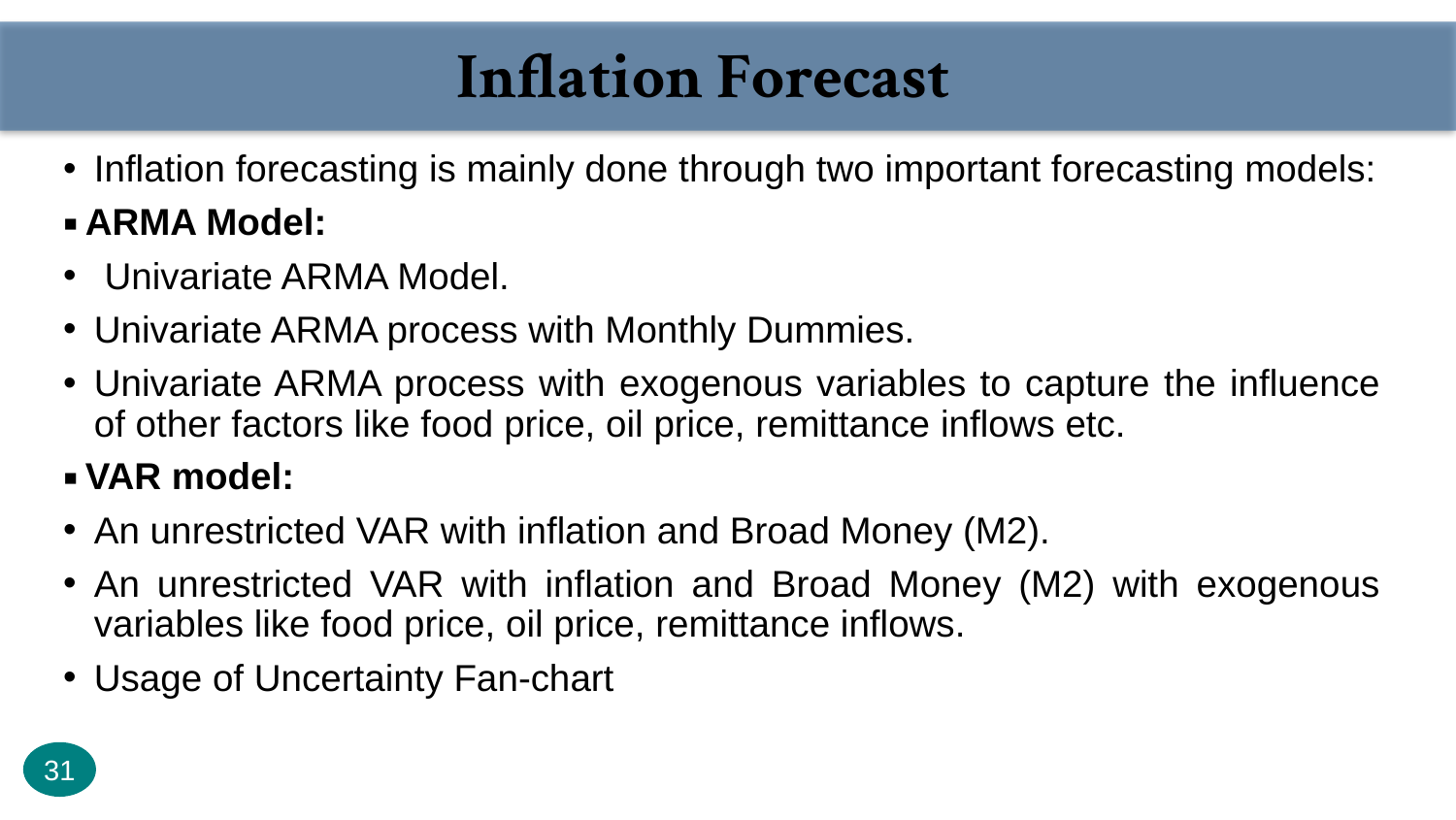

Inflation Forecast
Inflation forecasting is mainly done through two important forecasting models:
▪ ARMA Model:
 Univariate ARMA Model.
Univariate ARMA process with Monthly Dummies.
Univariate ARMA process with exogenous variables to capture the influence of other factors like food price, oil price, remittance inflows etc.
▪ VAR model:
An unrestricted VAR with inflation and Broad Money (M2).
An unrestricted VAR with inflation and Broad Money (M2) with exogenous variables like food price, oil price, remittance inflows.
Usage of Uncertainty Fan-chart

31